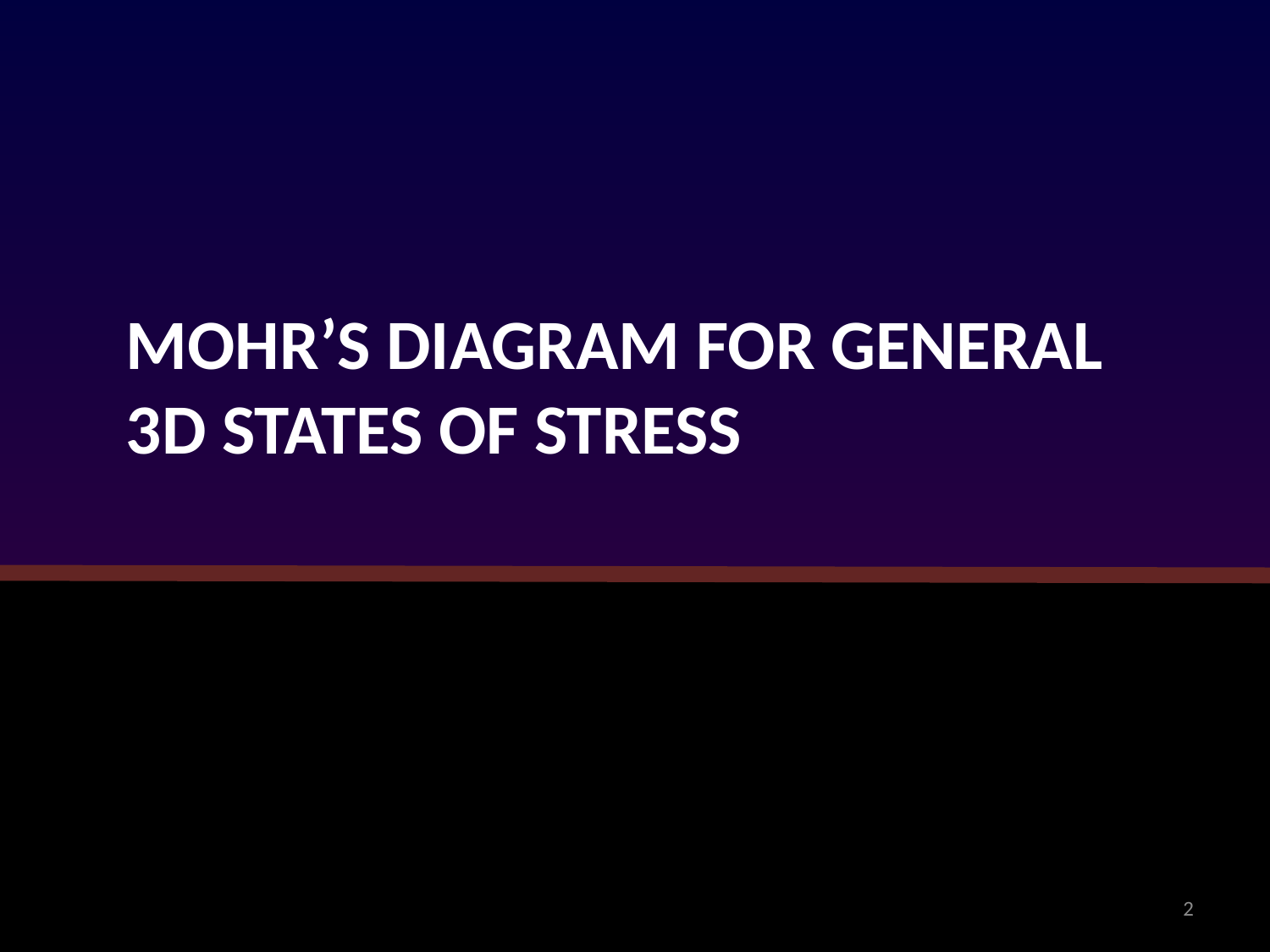

# Mohr’s Diagram for general 3D states of stress
2